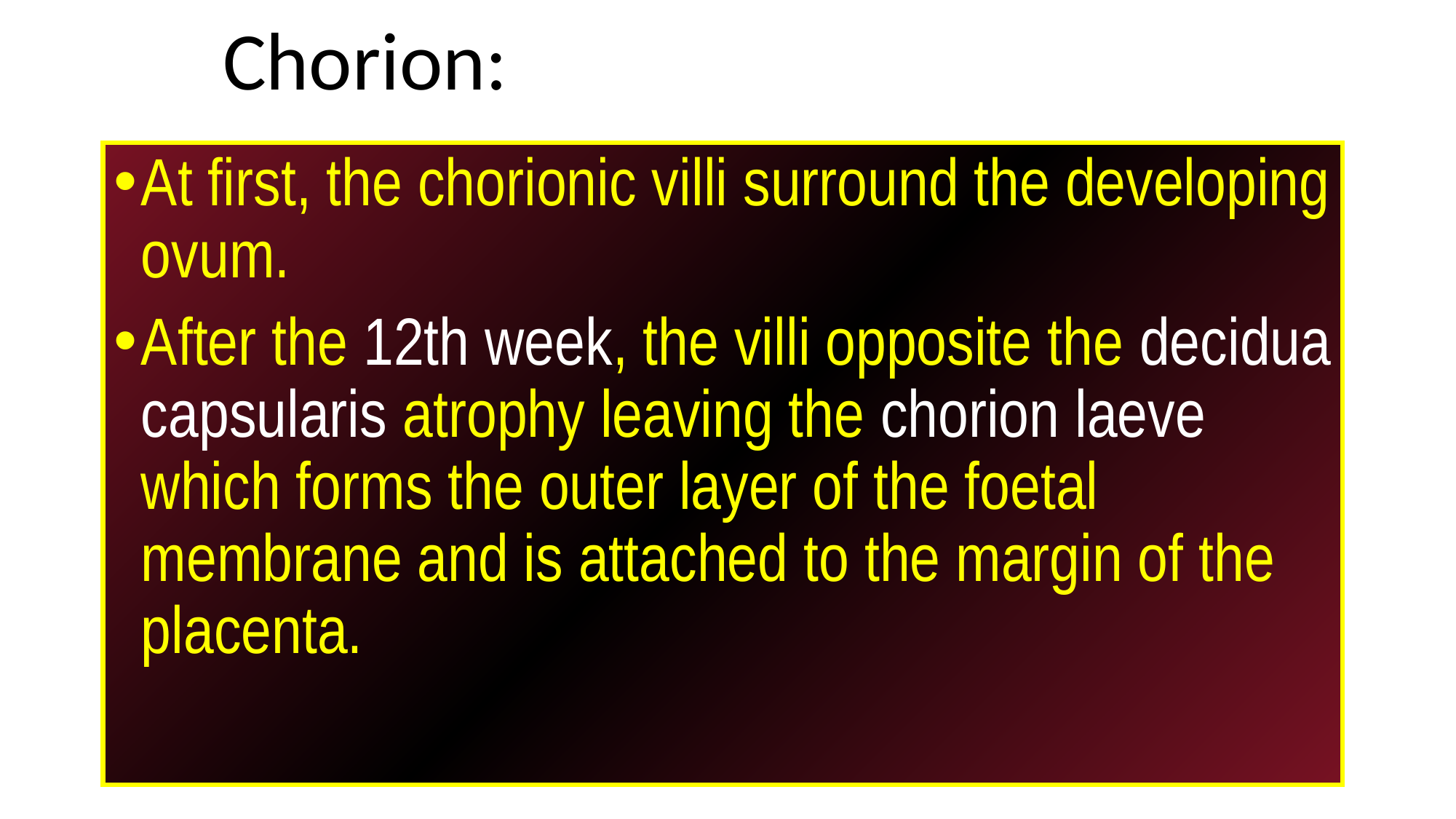

# Chorion:
At first, the chorionic villi surround the developing ovum.
After the 12th week, the villi opposite the decidua capsularis atrophy leaving the chorion laeve which forms the outer layer of the foetal membrane and is attached to the margin of the placenta.